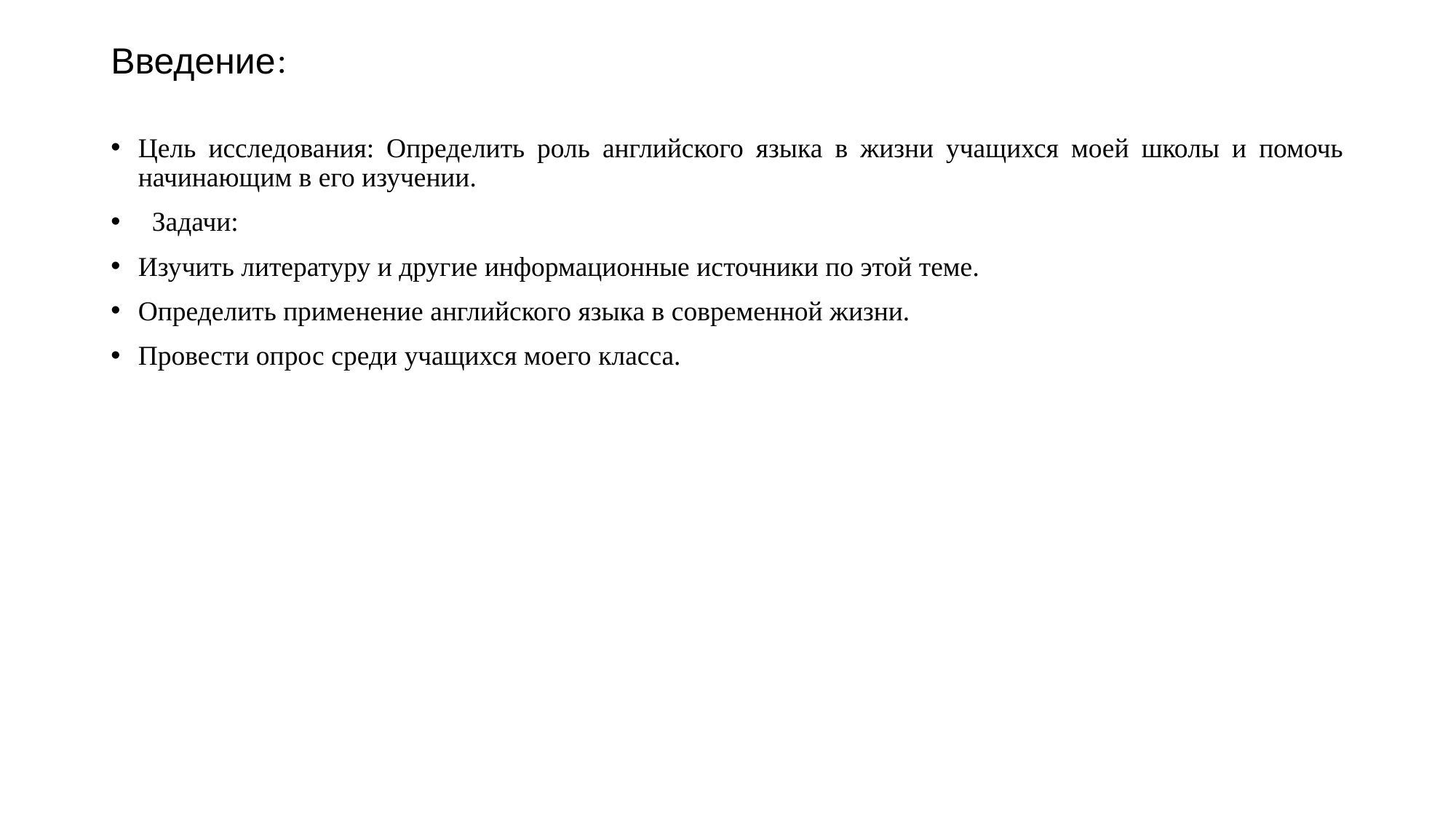

# Введение:
Цель исследования: Определить роль английского языка в жизни учащихся моей школы и помочь начинающим в его изучении.
  Задачи:
Изучить литературу и другие информационные источники по этой теме.
Определить применение английского языка в современной жизни.
Провести опрос среди учащихся моего класса.